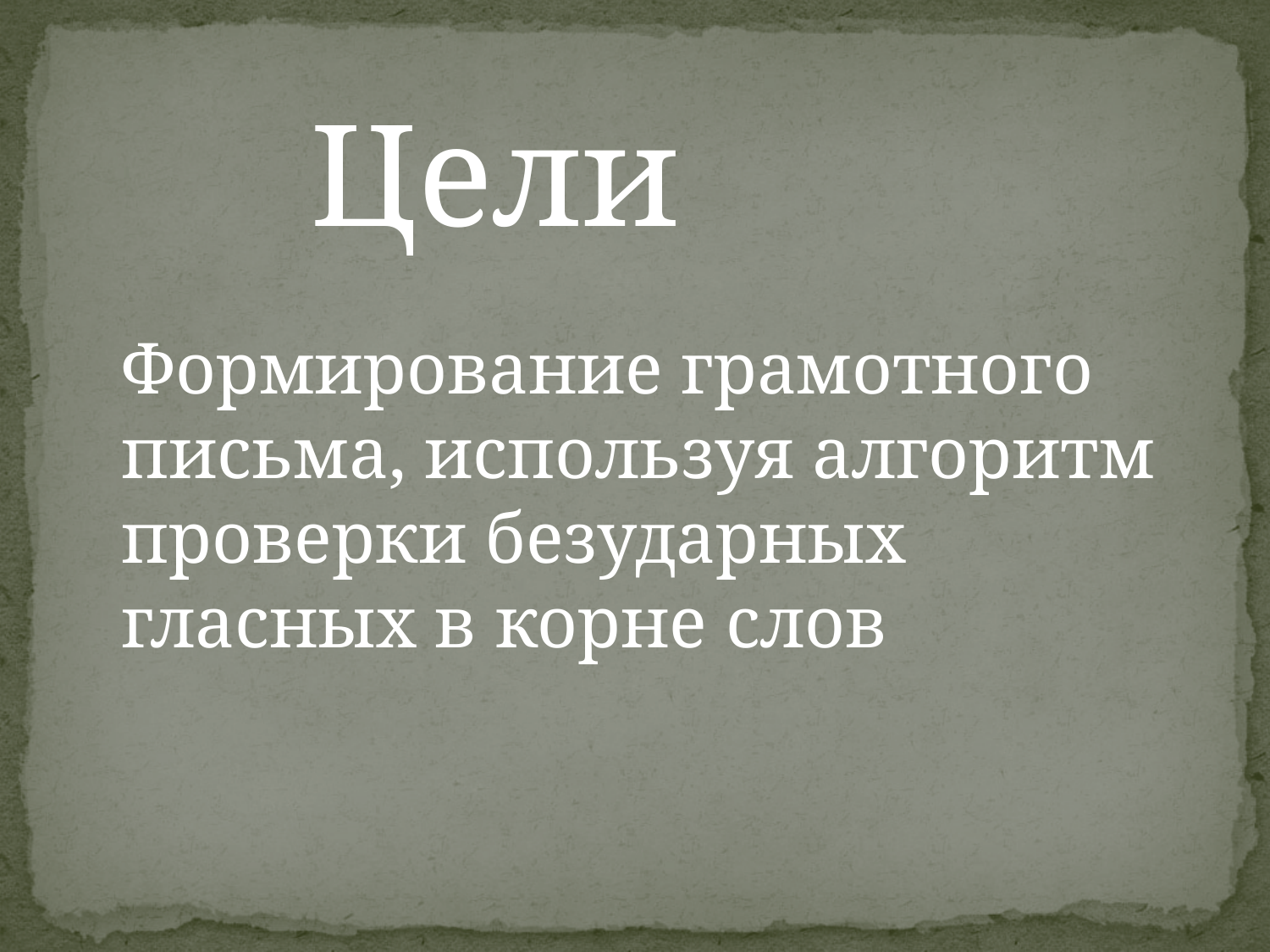

Цели
Формирование грамотного письма, используя алгоритм проверки безударных гласных в корне слов